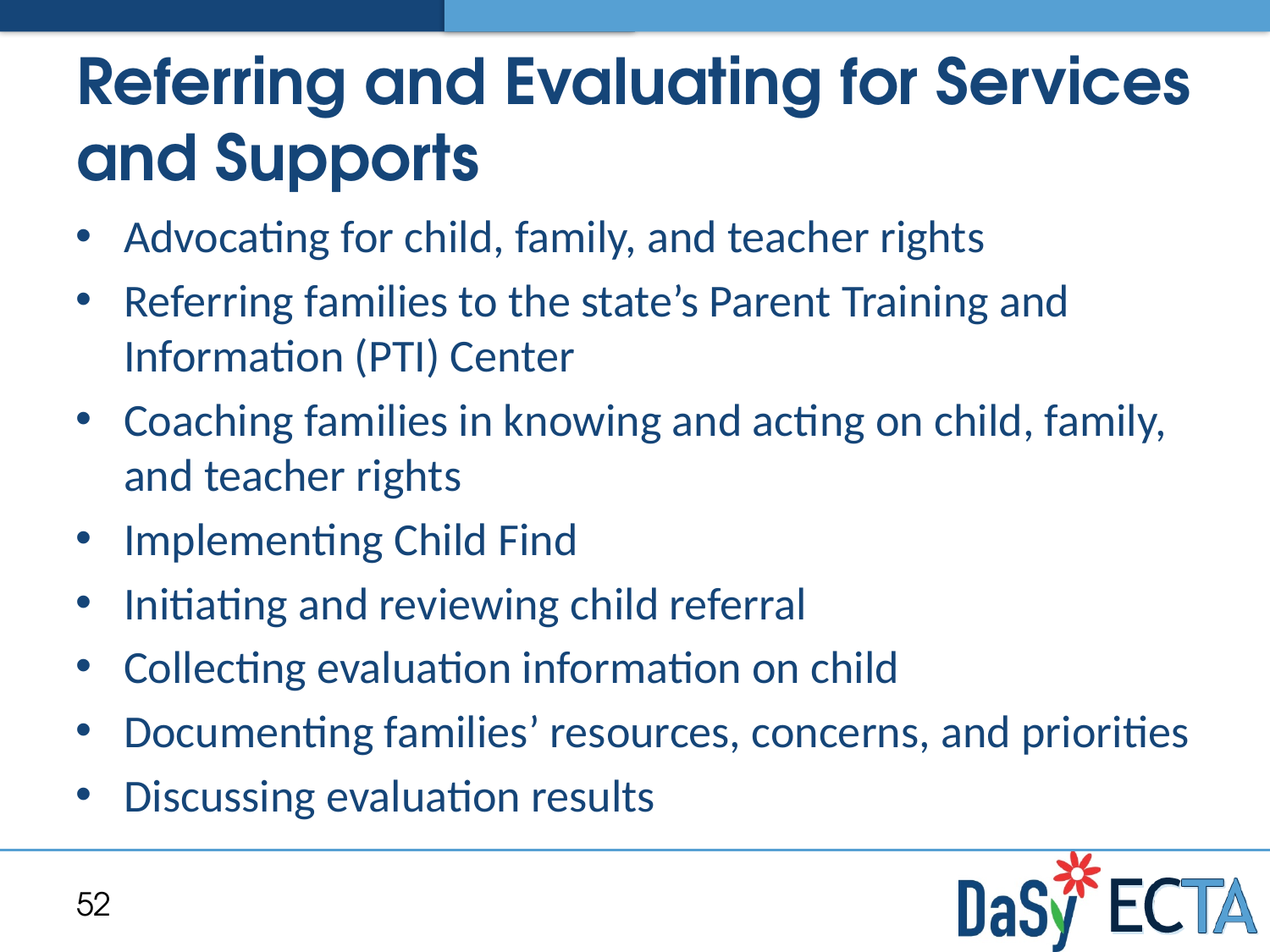

# Referring and Evaluating for Services and Supports
Advocating for child, family, and teacher rights
Referring families to the state’s Parent Training and Information (PTI) Center
Coaching families in knowing and acting on child, family, and teacher rights
Implementing Child Find
Initiating and reviewing child referral
Collecting evaluation information on child
Documenting families’ resources, concerns, and priorities
Discussing evaluation results
52